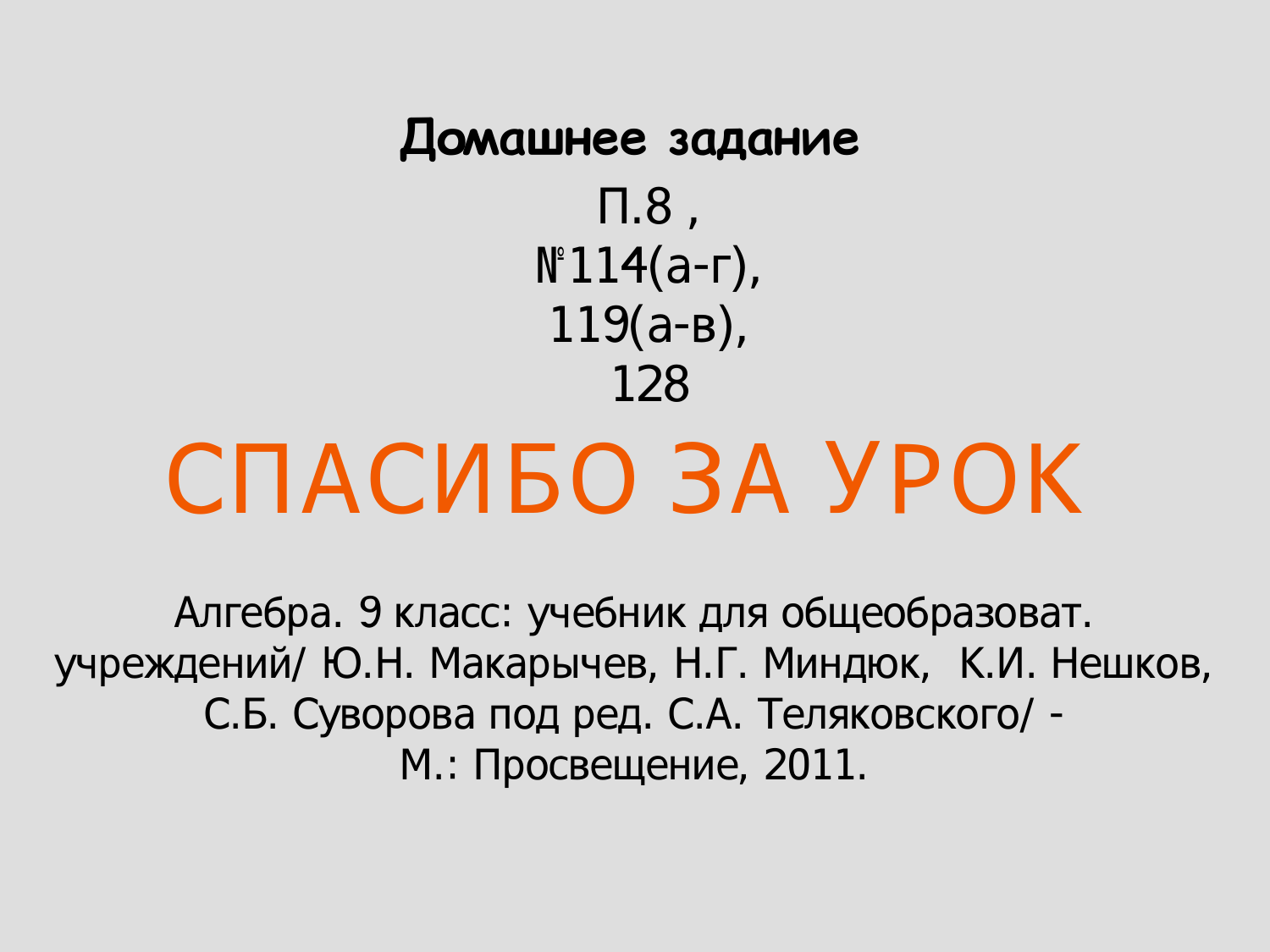

Домашнее задание
П.8 , №114(а-г),
119(а-в),
128
Спасибо за урок
Алгебра. 9 класс: учебник для общеобразоват. учреждений/ Ю.Н. Макарычев, Н.Г. Миндюк,  К.И. Нешков, С.Б. Суворова под ред. С.А. Теляковского/ -
М.: Просвещение, 2011.